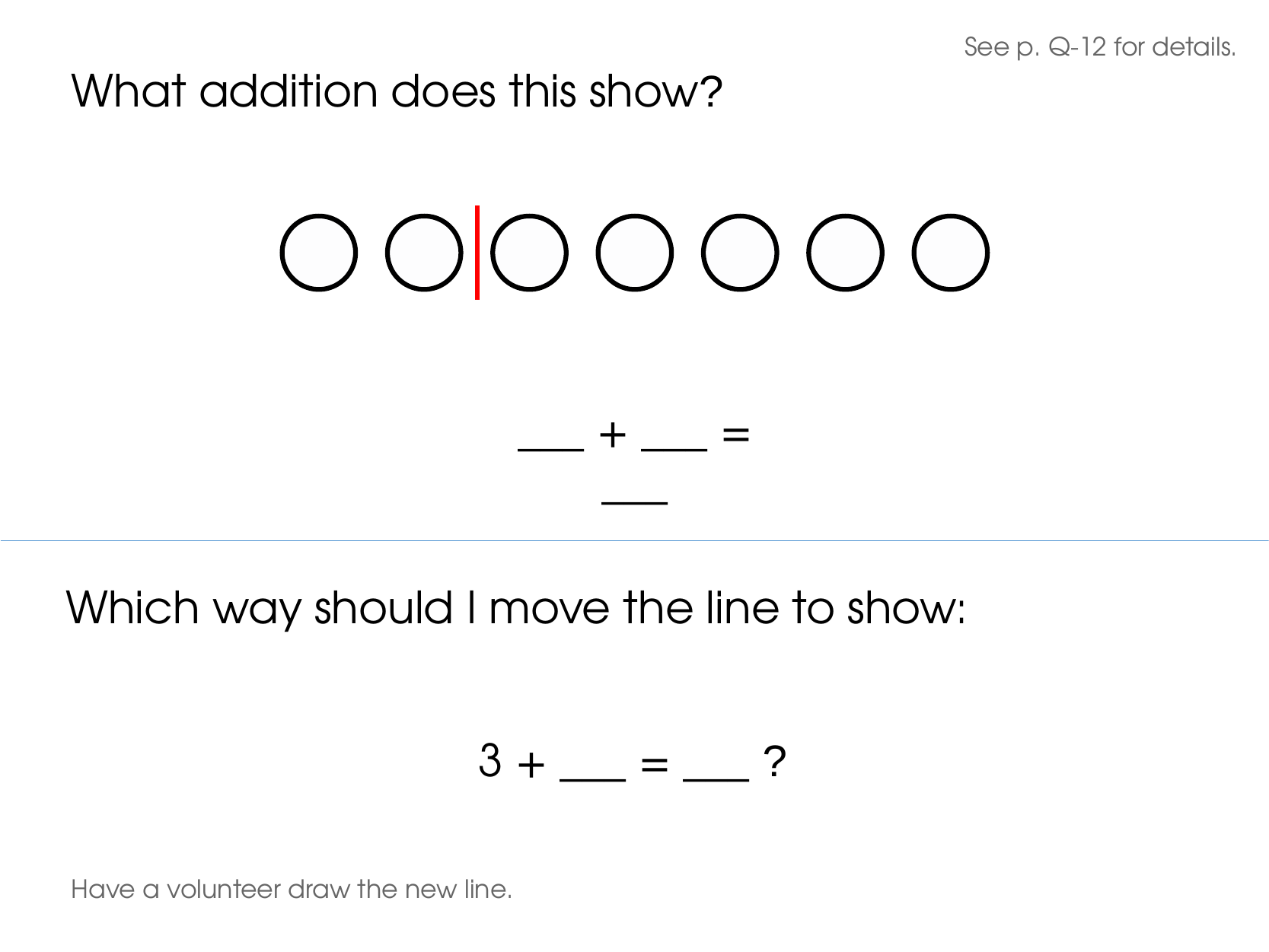

See p. Q-12 for details.
What addition does this show?

___ + ___ = ___
Which way should I move the line to show:

3 + ___ = ___ ?
Have a volunteer draw the new line.